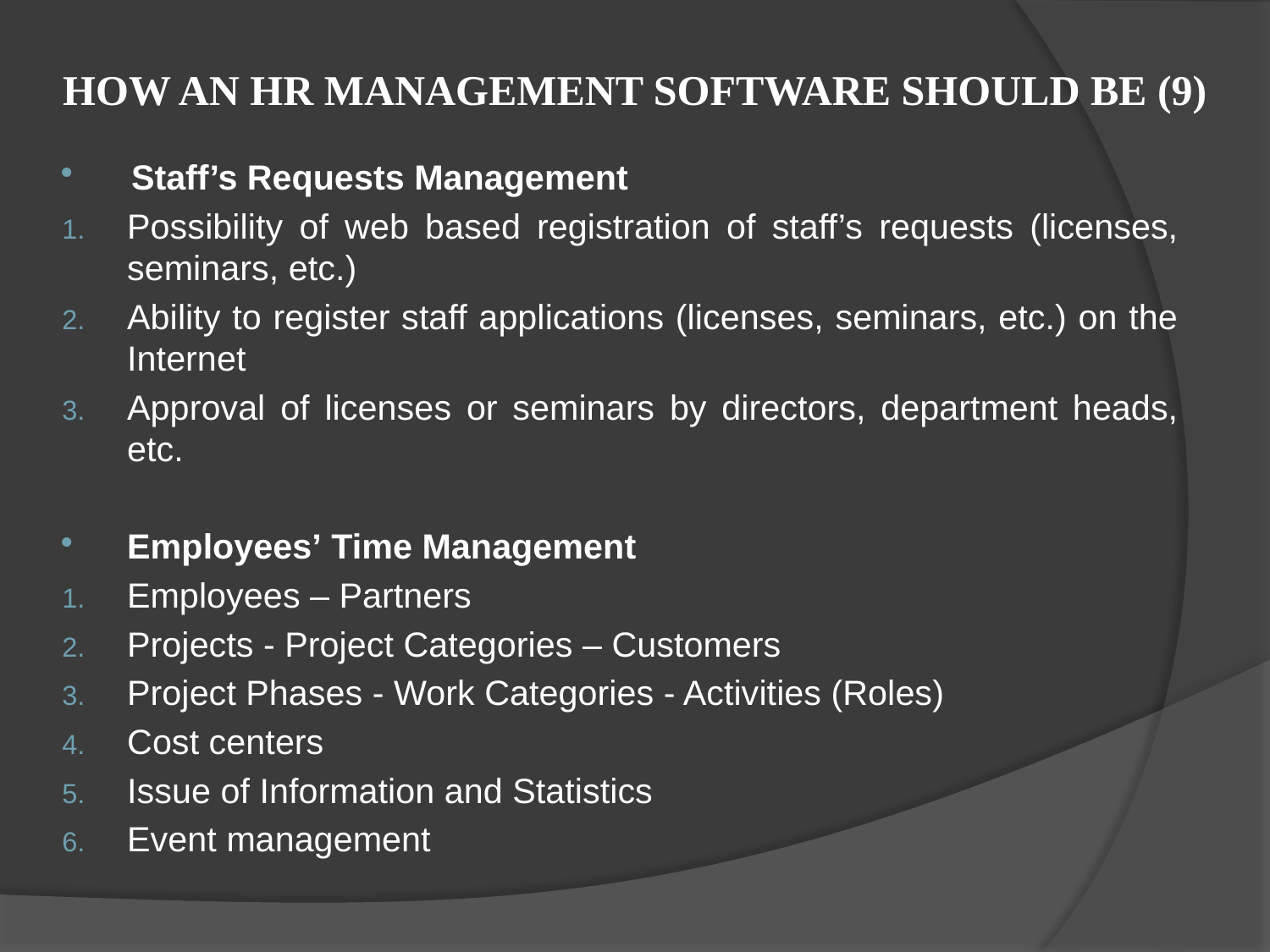

# HOW AN HR MANAGEMENT SOFTWARE SHOULD BE (9)
  Staff’s Requests Management
Possibility of web based registration of staff’s requests (licenses, seminars, etc.)
Ability to register staff applications (licenses, seminars, etc.) on the Internet
Approval of licenses or seminars by directors, department heads, etc.

Employees’ Time Management
Employees – Partners
Projects - Project Categories – Customers
Project Phases - Work Categories - Activities (Roles)
Cost centers
Issue of Information and Statistics
Event management